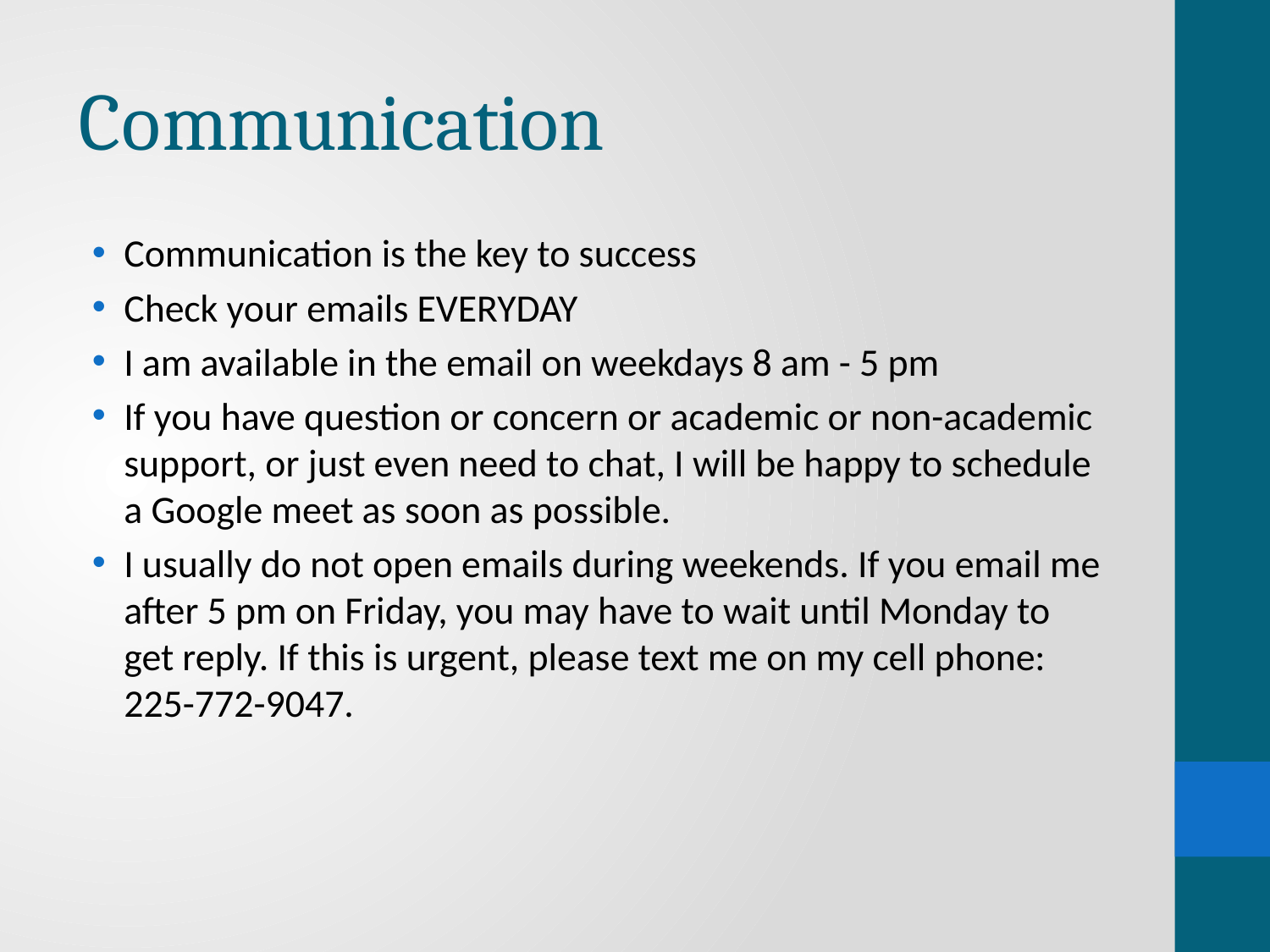

# Communication
Communication is the key to success
Check your emails EVERYDAY
I am available in the email on weekdays 8 am - 5 pm
If you have question or concern or academic or non-academic support, or just even need to chat, I will be happy to schedule a Google meet as soon as possible.
I usually do not open emails during weekends. If you email me after 5 pm on Friday, you may have to wait until Monday to get reply. If this is urgent, please text me on my cell phone: 225-772-9047.